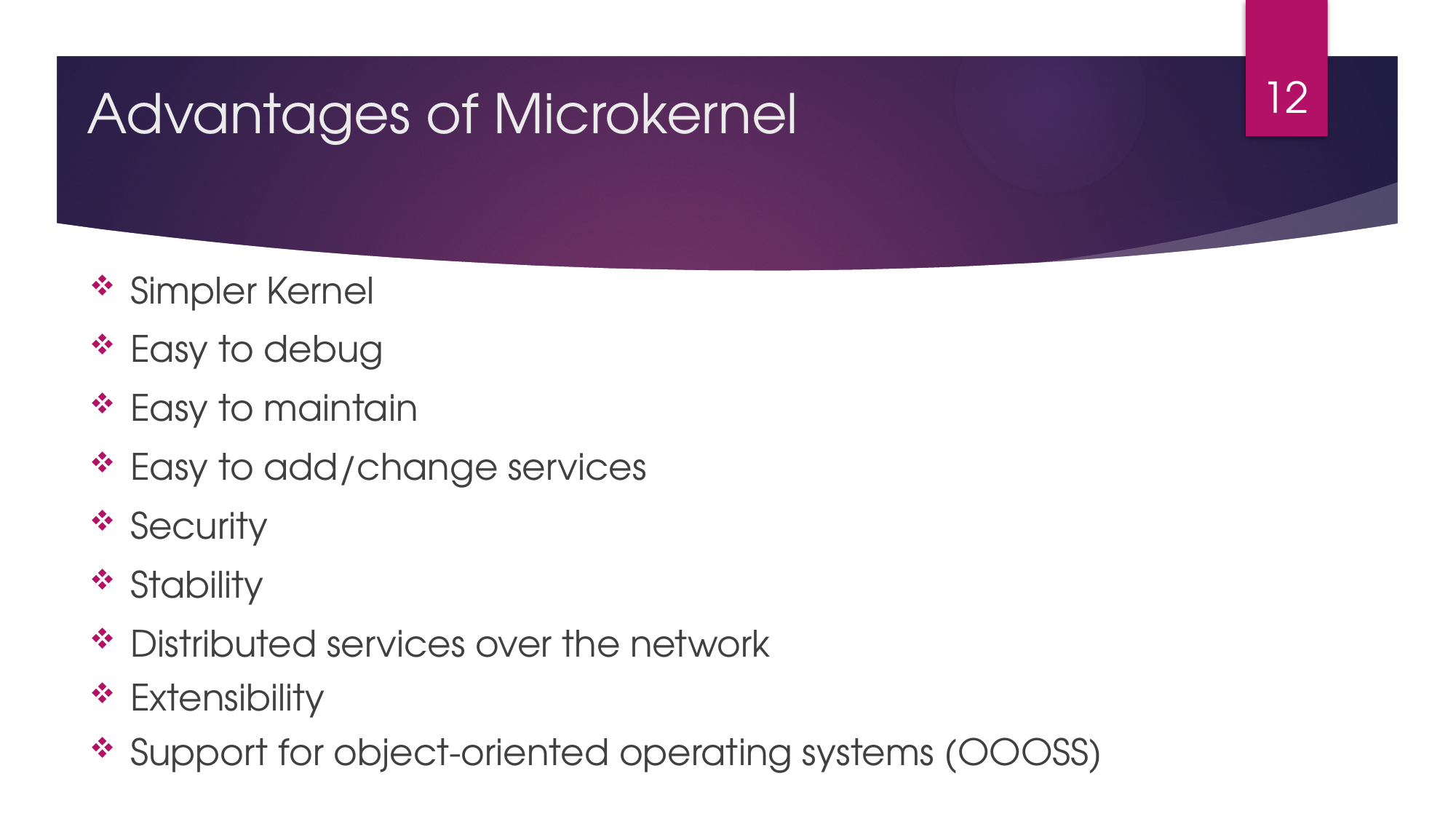

# Advantages of Microkernel
12
Simpler Kernel
Easy to debug
Easy to maintain
Easy to add/change services
Security
Stability
Distributed services over the network
Extensibility
Support for object-oriented operating systems (OOOSS)